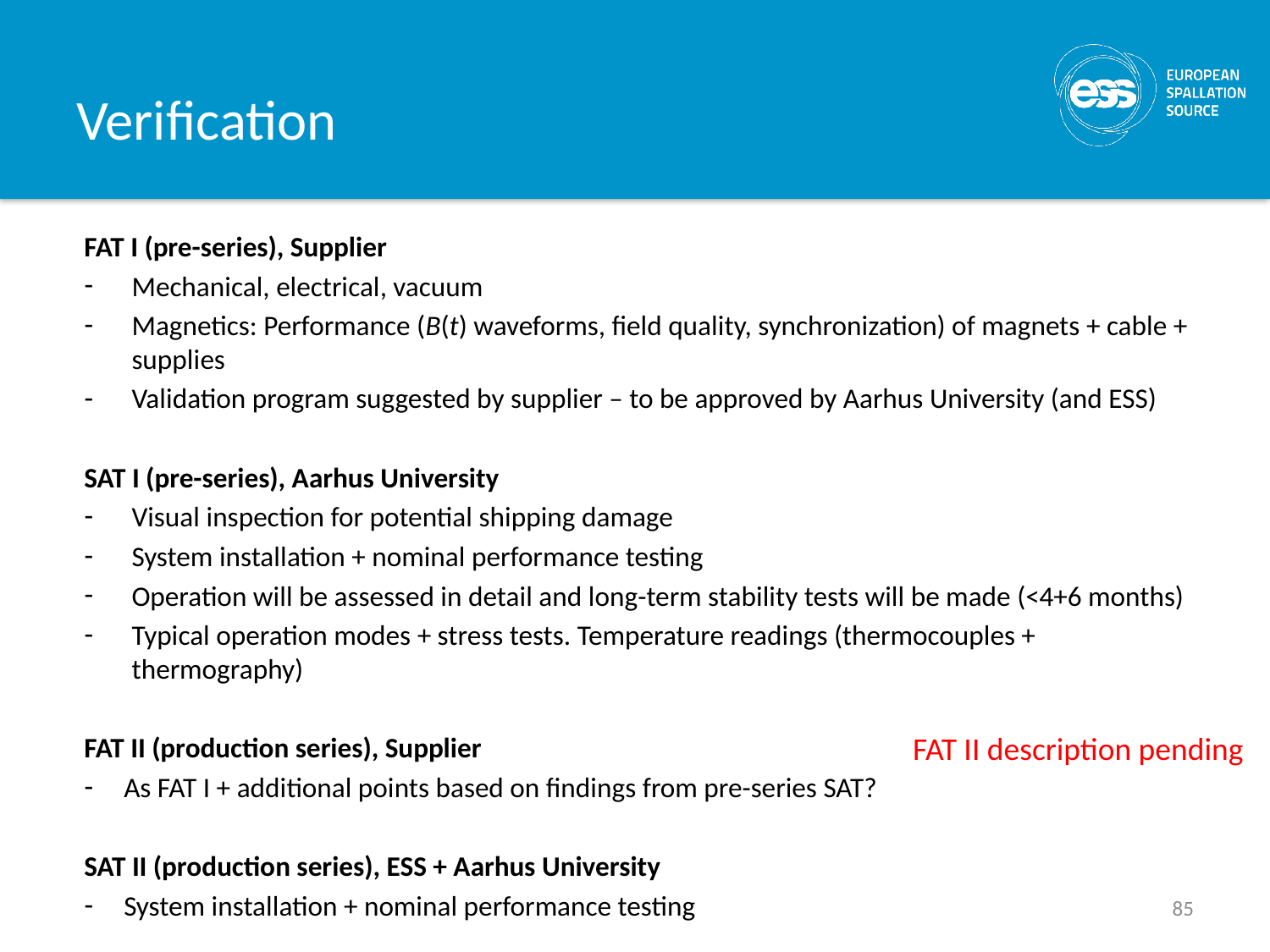

# Verification
FAT I (pre-series), Supplier
Mechanical, electrical, vacuum
Magnetics: Performance (B(t) waveforms, field quality, synchronization) of magnets + cable + supplies
Validation program suggested by supplier – to be approved by Aarhus University (and ESS)

SAT I (pre-series), Aarhus University
Visual inspection for potential shipping damage
System installation + nominal performance testing
Operation will be assessed in detail and long-term stability tests will be made (<4+6 months)
Typical operation modes + stress tests. Temperature readings (thermocouples + thermography)

FAT II (production series), Supplier
As FAT I + additional points based on findings from pre-series SAT?

SAT II (production series), ESS + Aarhus University
System installation + nominal performance testing
FAT II description pending
85